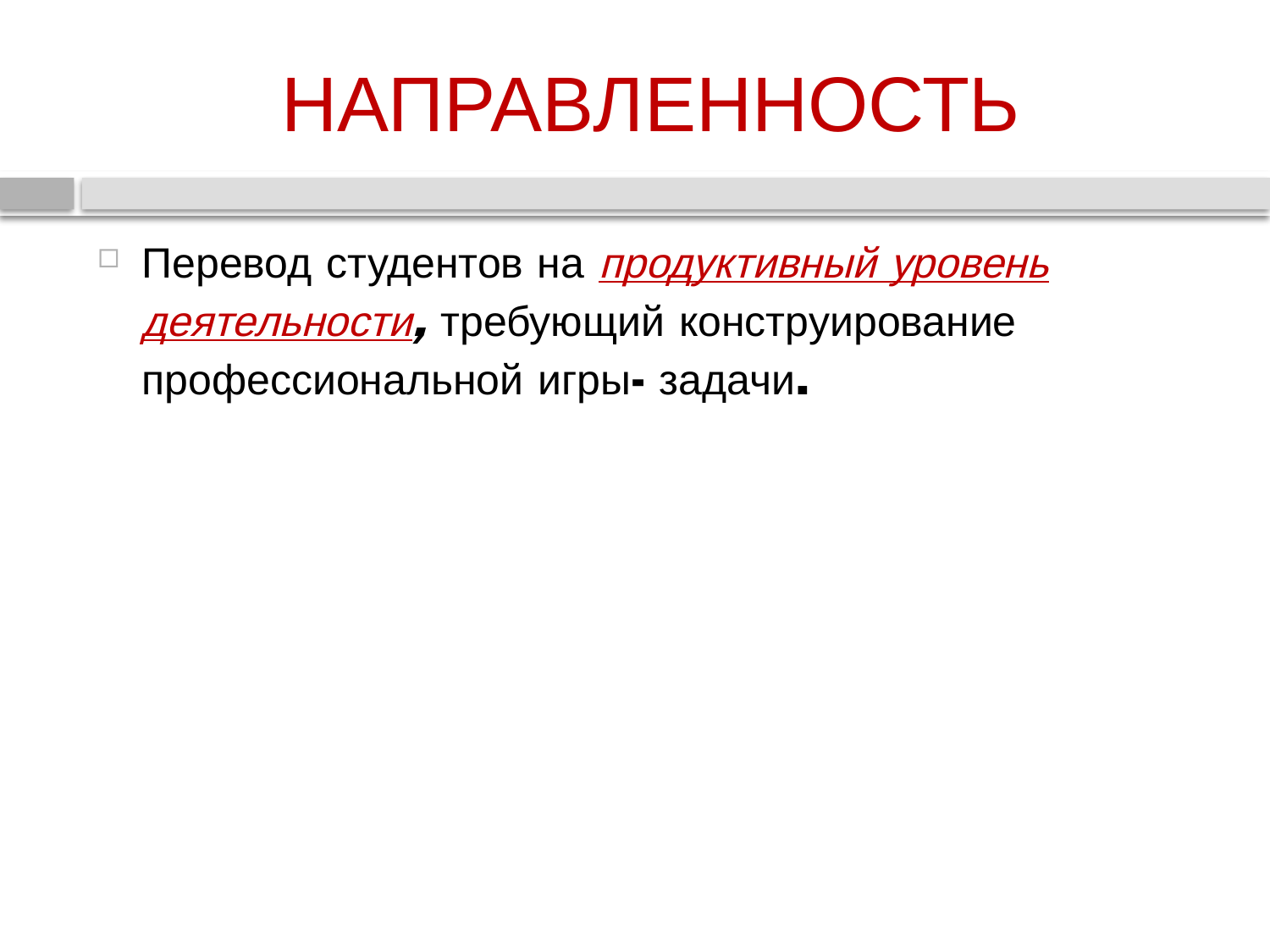

# НАПРАВЛЕННОСТЬ
Перевод студентов на продуктивный уровень деятельности, требующий конструирование профессиональной игры- задачи.